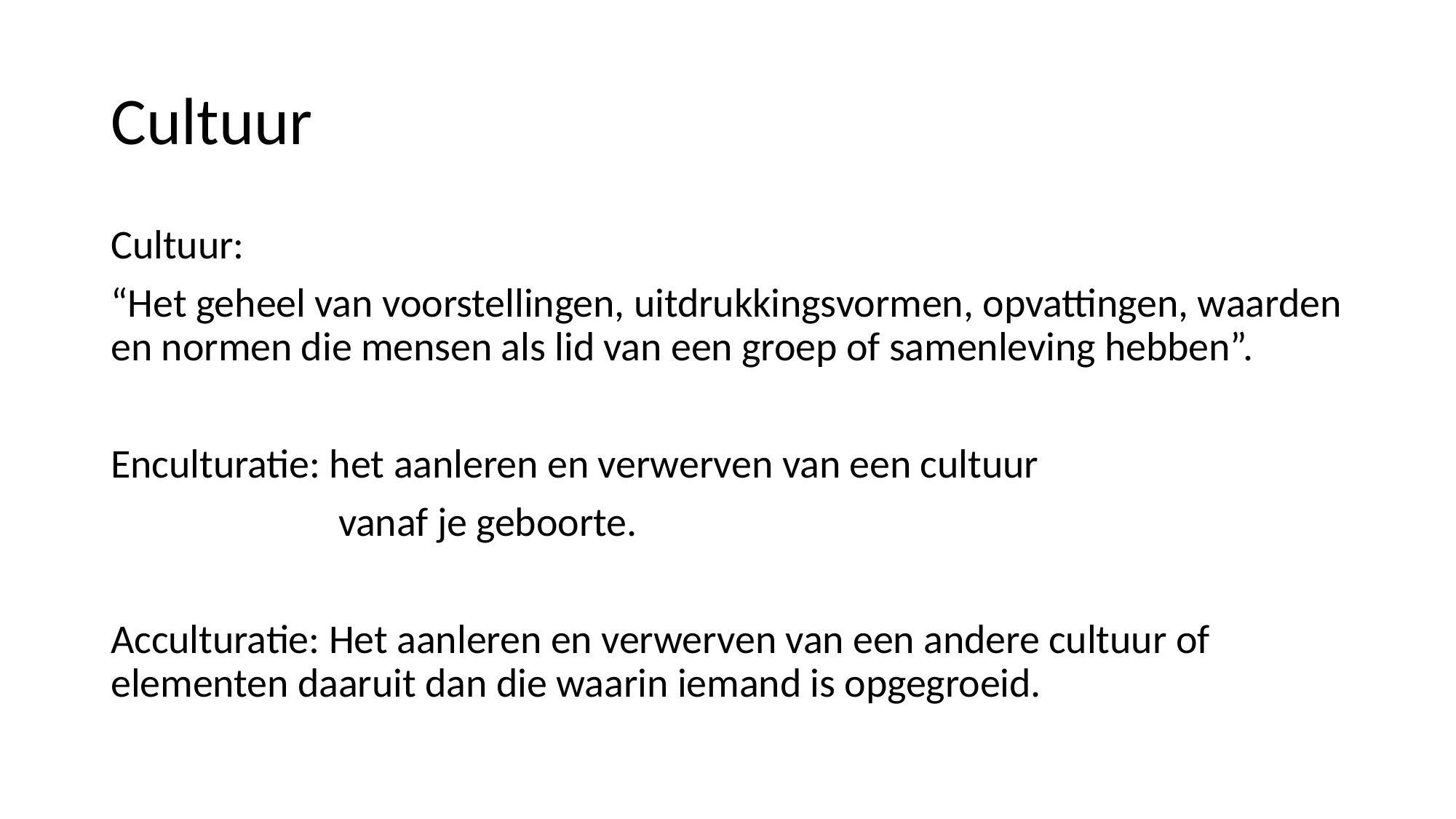

# Cultuur
Cultuur:
“Het geheel van voorstellingen, uitdrukkingsvormen, opvattingen, waarden en normen die mensen als lid van een groep of samenleving hebben”.

Enculturatie: het aanleren en verwerven van een cultuur
                         vanaf je geboorte.

Acculturatie: Het aanleren en verwerven van een andere cultuur of elementen daaruit dan die waarin iemand is opgegroeid.